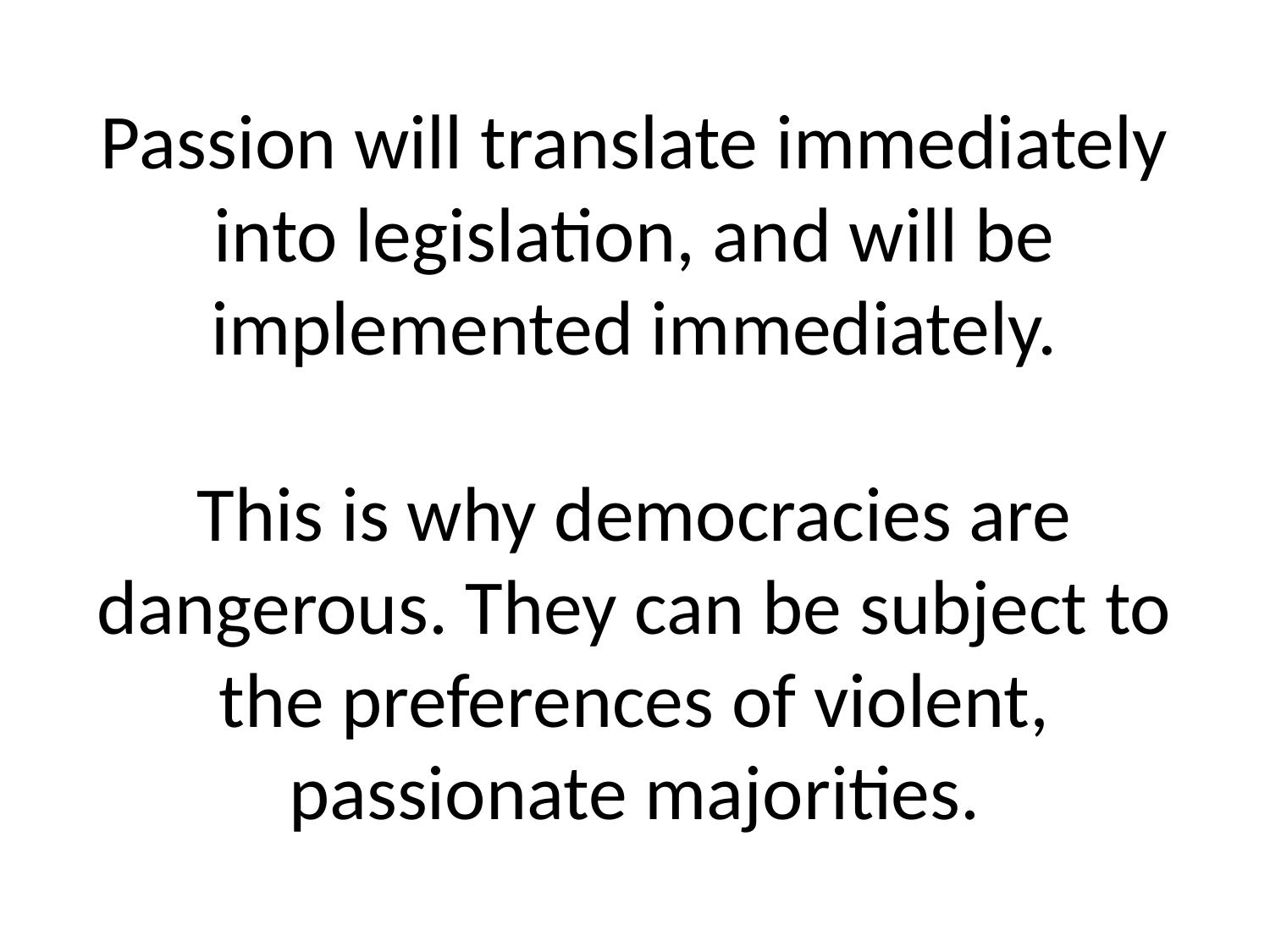

# Passion will translate immediately into legislation, and will be implemented immediately. This is why democracies are dangerous. They can be subject to the preferences of violent, passionate majorities.